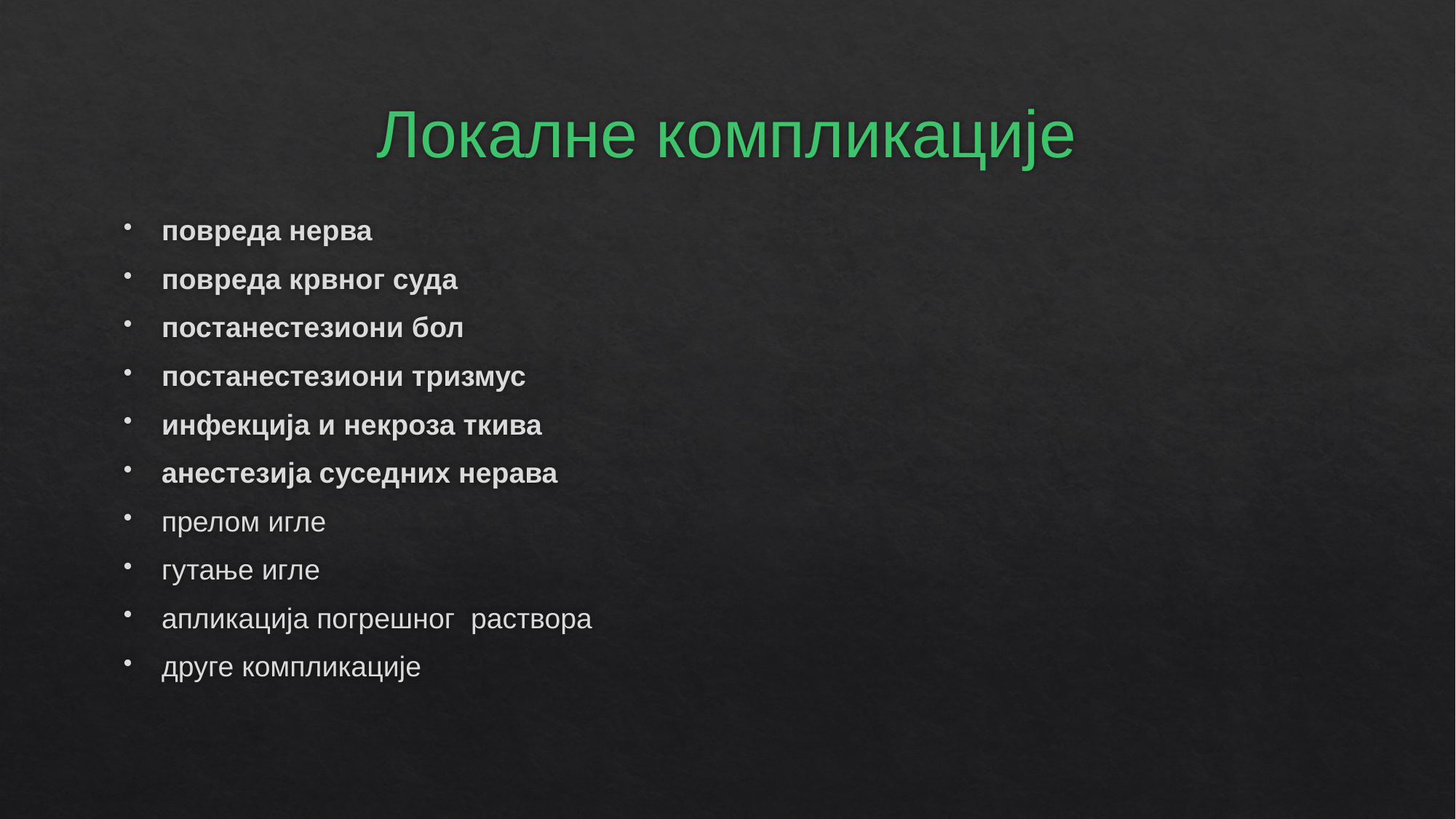

# Локалне компликације
повреда нерва
повреда крвног суда
постанестезиони бол
постанестезиони тризмус
инфекција и некроза ткива
анестезија суседних нерава
прелом игле
гутање игле
апликација погрешног  раствора
друге компликације